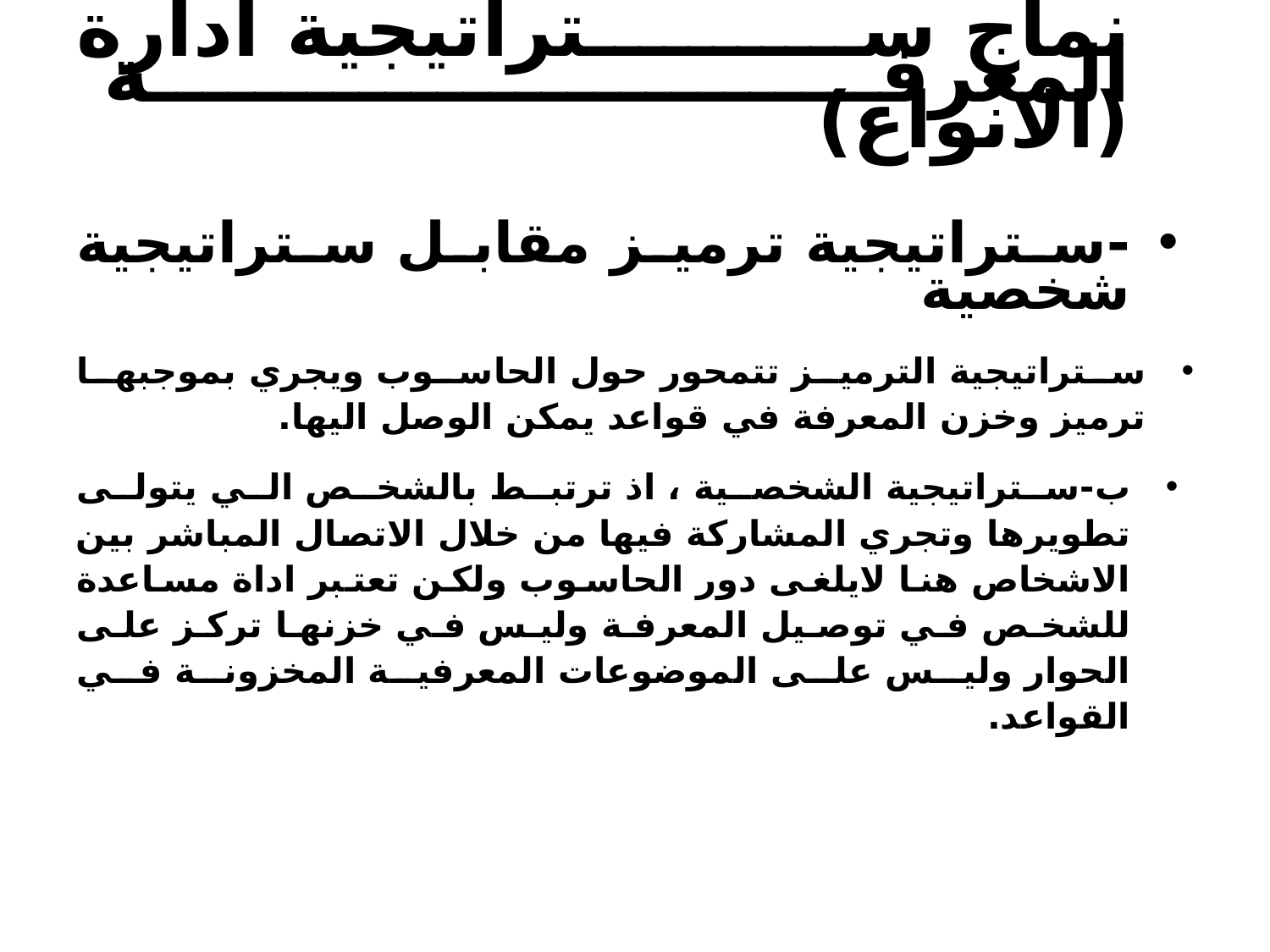

# نماج ستراتيجية ادارة المعرفة (الانواع)
-ستراتيجية ترميز مقابل ستراتيجية شخصية
ستراتيجية الترميز تتمحور حول الحاسوب ويجري بموجبها ترميز وخزن المعرفة في قواعد يمكن الوصل اليها.
ب-ستراتيجية الشخصية ، اذ ترتبط بالشخص الي يتولى تطويرها وتجري المشاركة فيها من خلال الاتصال المباشر بين الاشخاص هنا لايلغى دور الحاسوب ولكن تعتبر اداة مساعدة للشخص في توصيل المعرفة وليس في خزنها تركز على الحوار وليس على الموضوعات المعرفية المخزونة في القواعد.